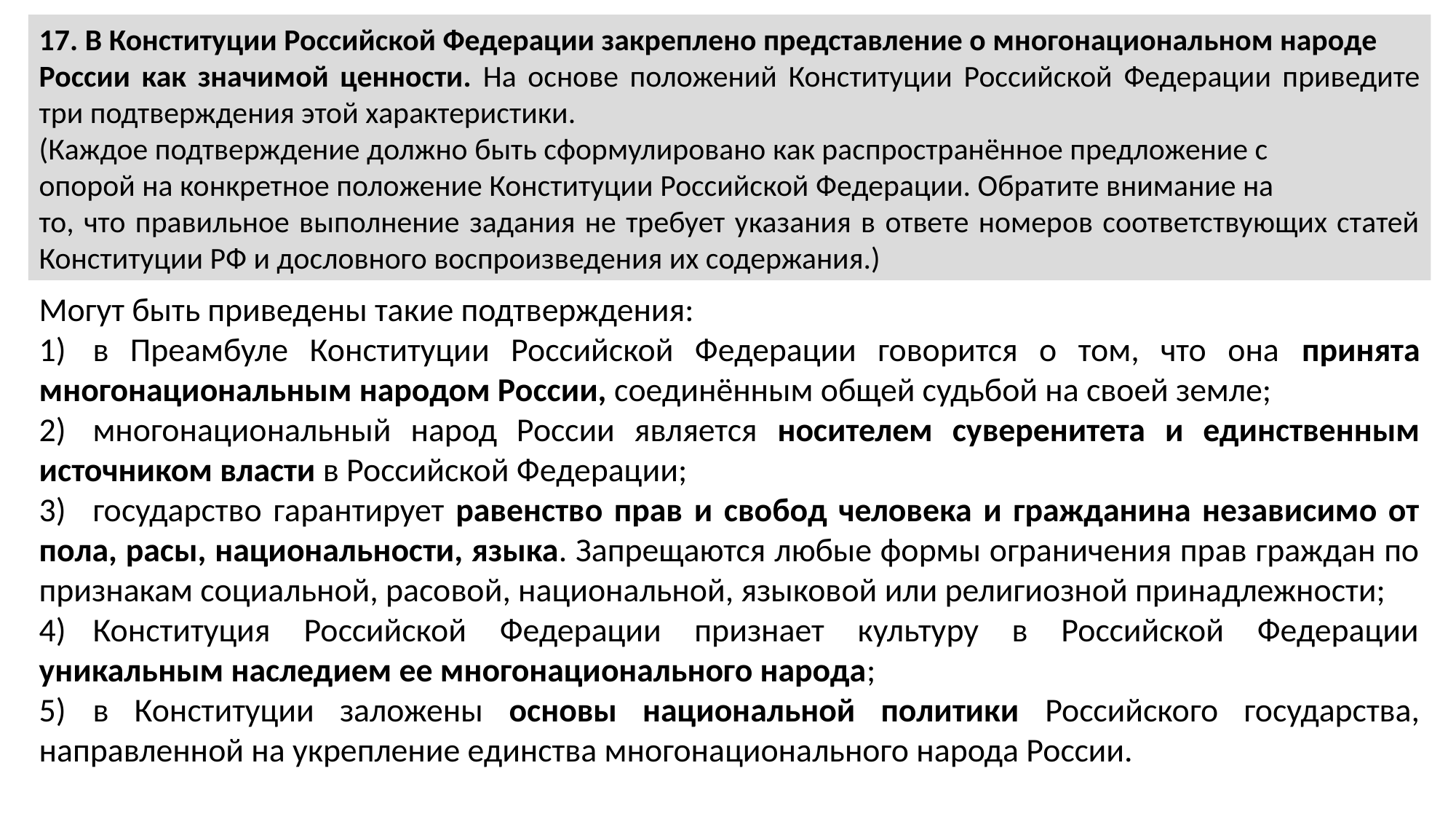

17. В Конституции Российской Федерации закреплено представление о многонациональном народе
России как значимой ценности. На основе положений Конституции Российской Федерации приведите три подтверждения этой характеристики.
(Каждое подтверждение должно быть сформулировано как распространённое предложение с
опорой на конкретное положение Конституции Российской Федерации. Обратите внимание на
то, что правильное выполнение задания не требует указания в ответе номеров соответствующих статей Конституции РФ и дословного воспроизведения их содержания.)
Могут быть приведены такие подтверждения:
1)	в Преамбуле Конституции Российской Федерации говорится о том, что она принята многонациональным народом России, соединённым общей судьбой на своей земле;
2)	многонациональный народ России является носителем суверенитета и единственным источником власти в Российской Федерации;
3)	государство гарантирует равенство прав и свобод человека и гражданина независимо от пола, расы, национальности, языка. Запрещаются любые формы ограничения прав граждан по признакам социальной, расовой, национальной, языковой или религиозной принадлежности;
4)	Конституция Российской Федерации признает культуру в Российской Федерации уникальным наследием ее многонационального народа;
5)	в Конституции заложены основы национальной политики Российского государства, направленной на укрепление единства многонационального народа России.